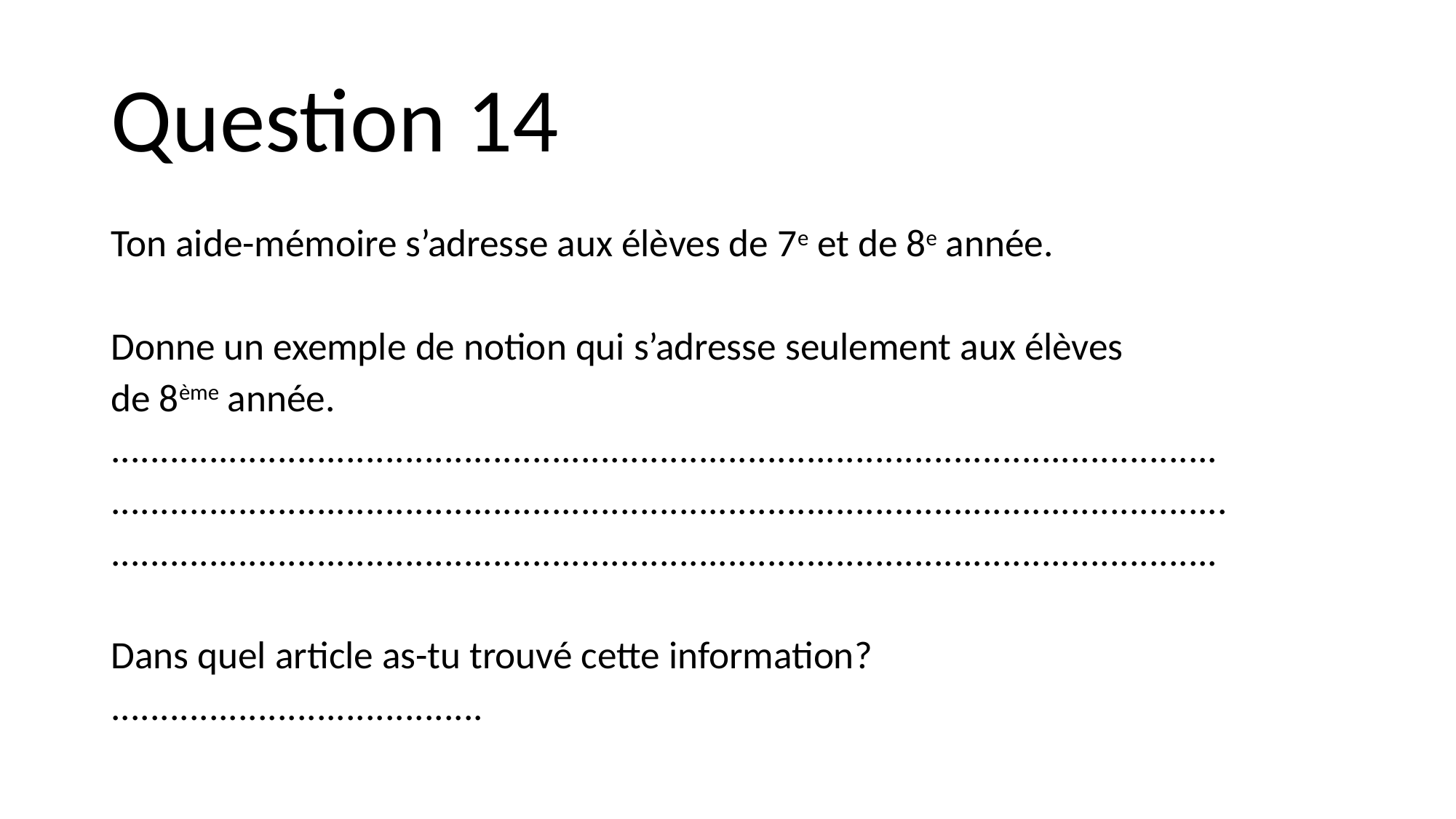

# Question 14
Ton aide-mémoire s’adresse aux élèves de 7e et de 8e année.

Donne un exemple de notion qui s’adresse seulement aux élèves
de 8ème année.
.................................................................................................................
..................................................................................................................
.................................................................................................................

Dans quel article as-tu trouvé cette information?
......................................